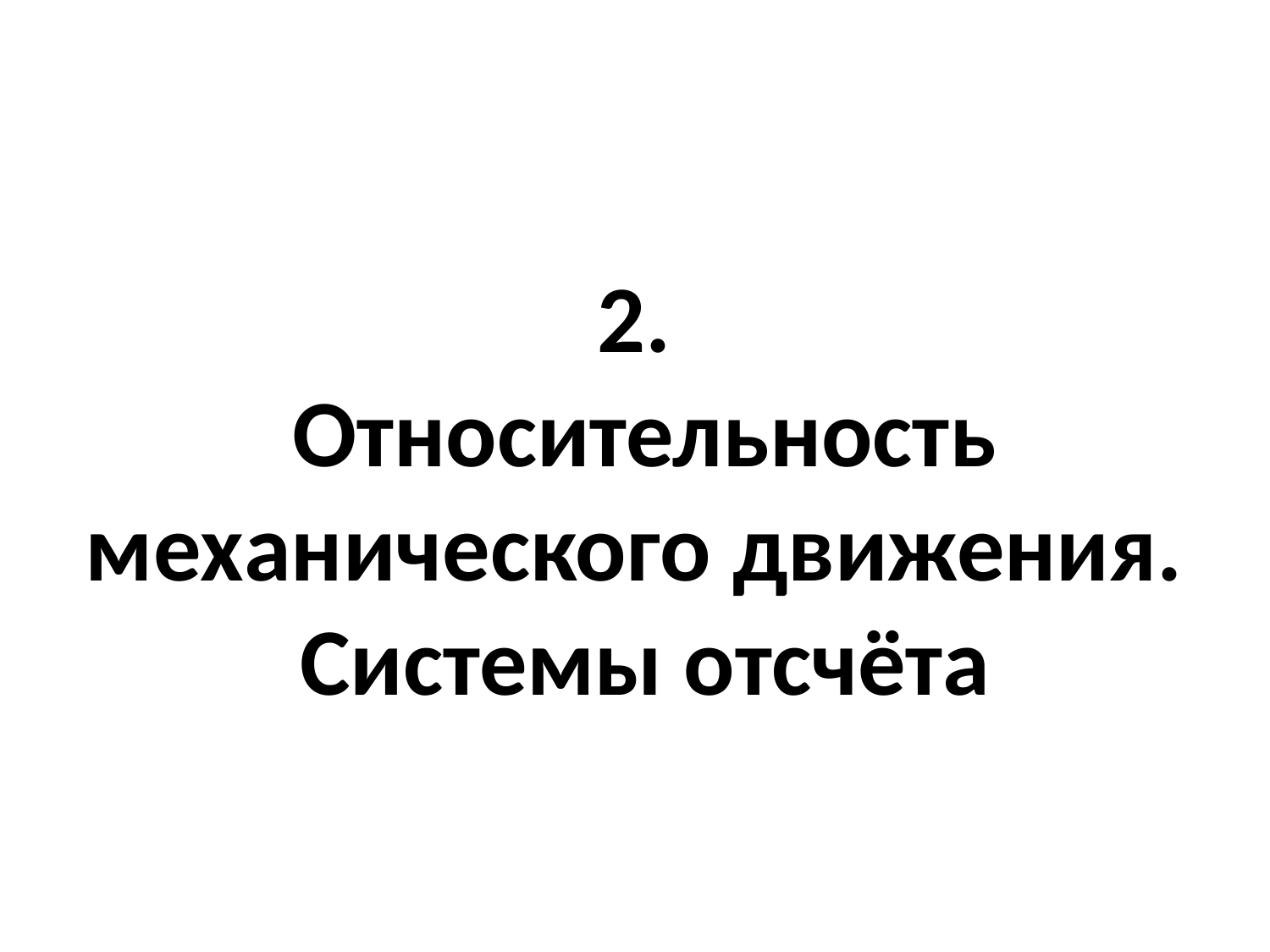

# 2. Относительность механического движения. Системы отсчёта